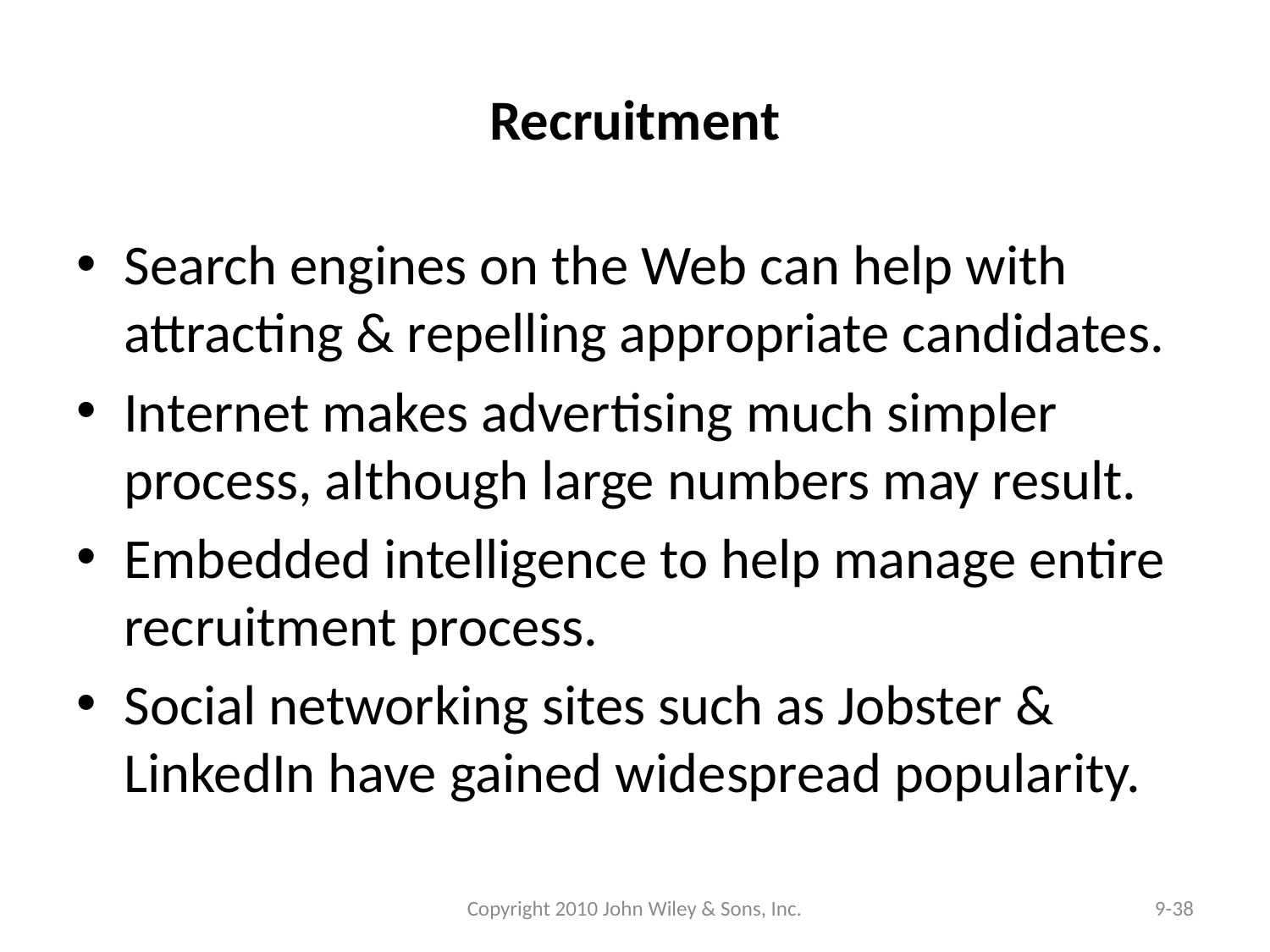

# Recruitment
Search engines on the Web can help with attracting & repelling appropriate candidates.
Internet makes advertising much simpler process, although large numbers may result.
Embedded intelligence to help manage entire recruitment process.
Social networking sites such as Jobster & LinkedIn have gained widespread popularity.
Copyright 2010 John Wiley & Sons, Inc.
9-38